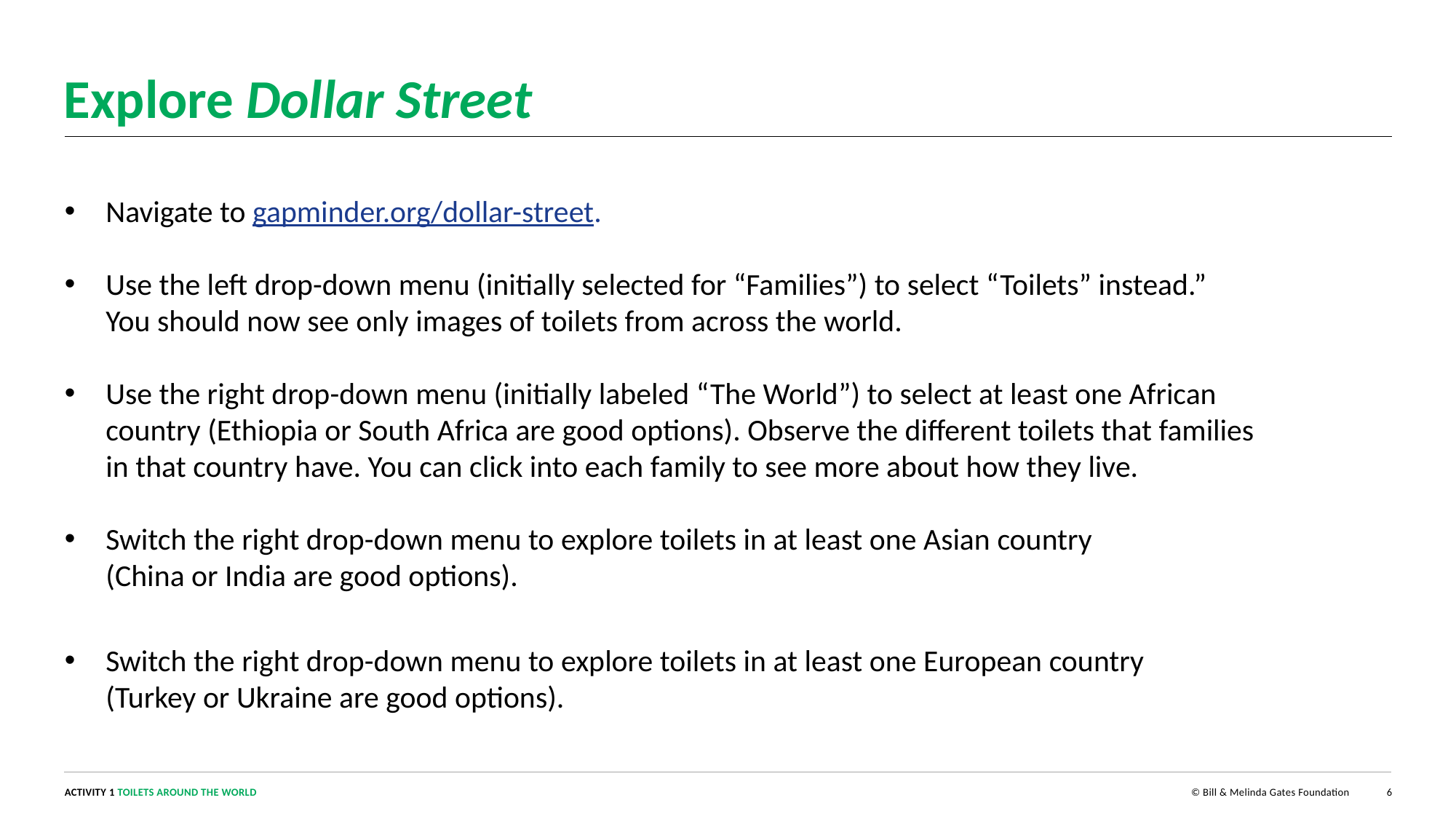

# Explore Dollar Street
Navigate to gapminder.org/dollar-street.

Use the left drop-down menu (initially selected for “Families”) to select “Toilets” instead.”
You should now see only images of toilets from across the world.

Use the right drop-down menu (initially labeled “The World”) to select at least one African
country (Ethiopia or South Africa are good options). Observe the different toilets that families
in that country have. You can click into each family to see more about how they live.

Switch the right drop-down menu to explore toilets in at least one Asian country
(China or India are good options).

Switch the right drop-down menu to explore toilets in at least one European country
(Turkey or Ukraine are good options).

6
ACTIVITY 1 TOILETS AROUND THE WORLD